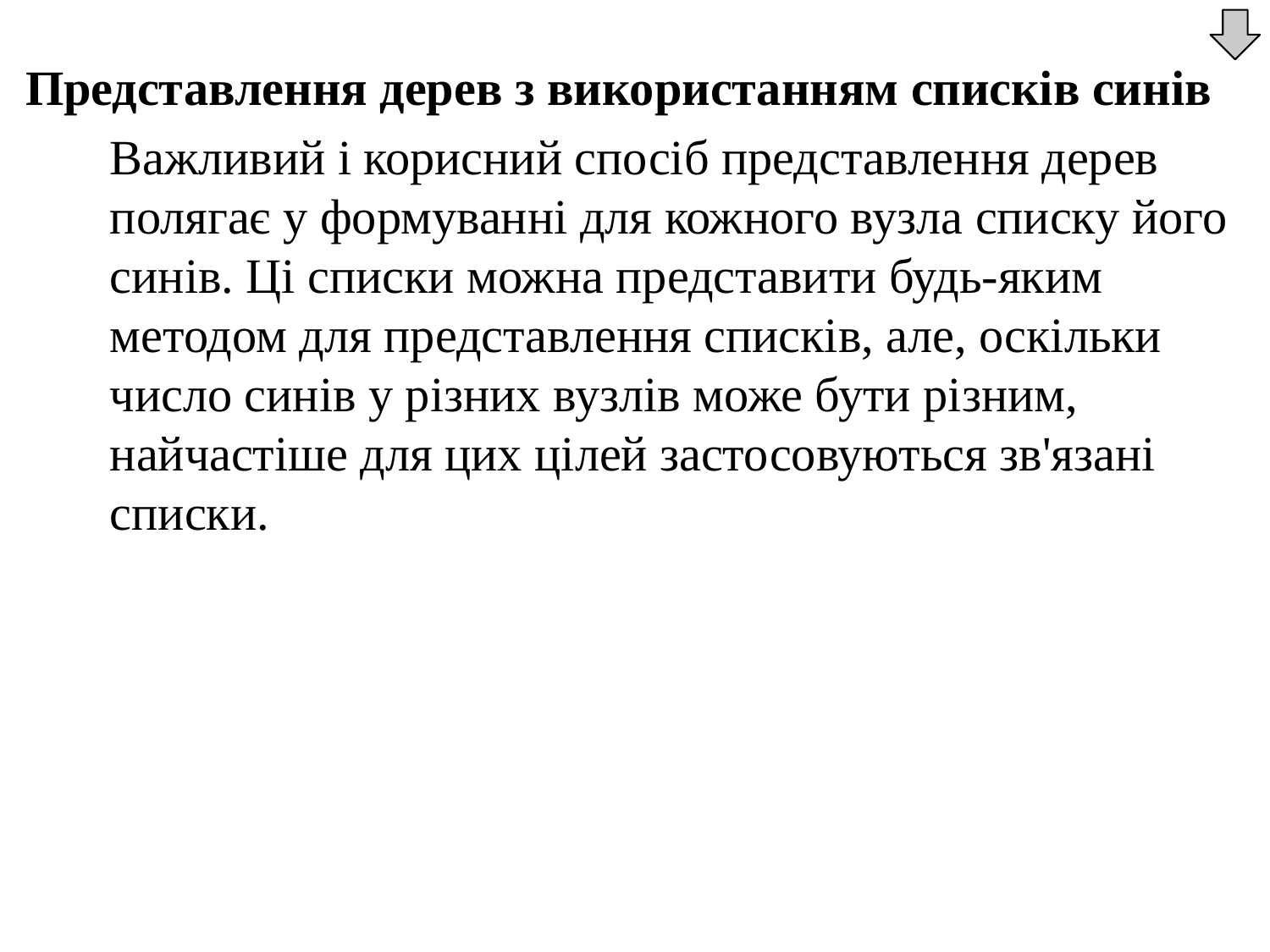

Представлення дерев з використанням списків синів
	Важливий і корисний спосіб представлення дерев полягає у формуванні для кожного вузла списку його синів. Ці списки можна представити будь-яким методом для представлення списків, але, оскільки число синів у різних вузлів може бути різним, найчастіше для цих цілей застосовуються зв'язані списки.